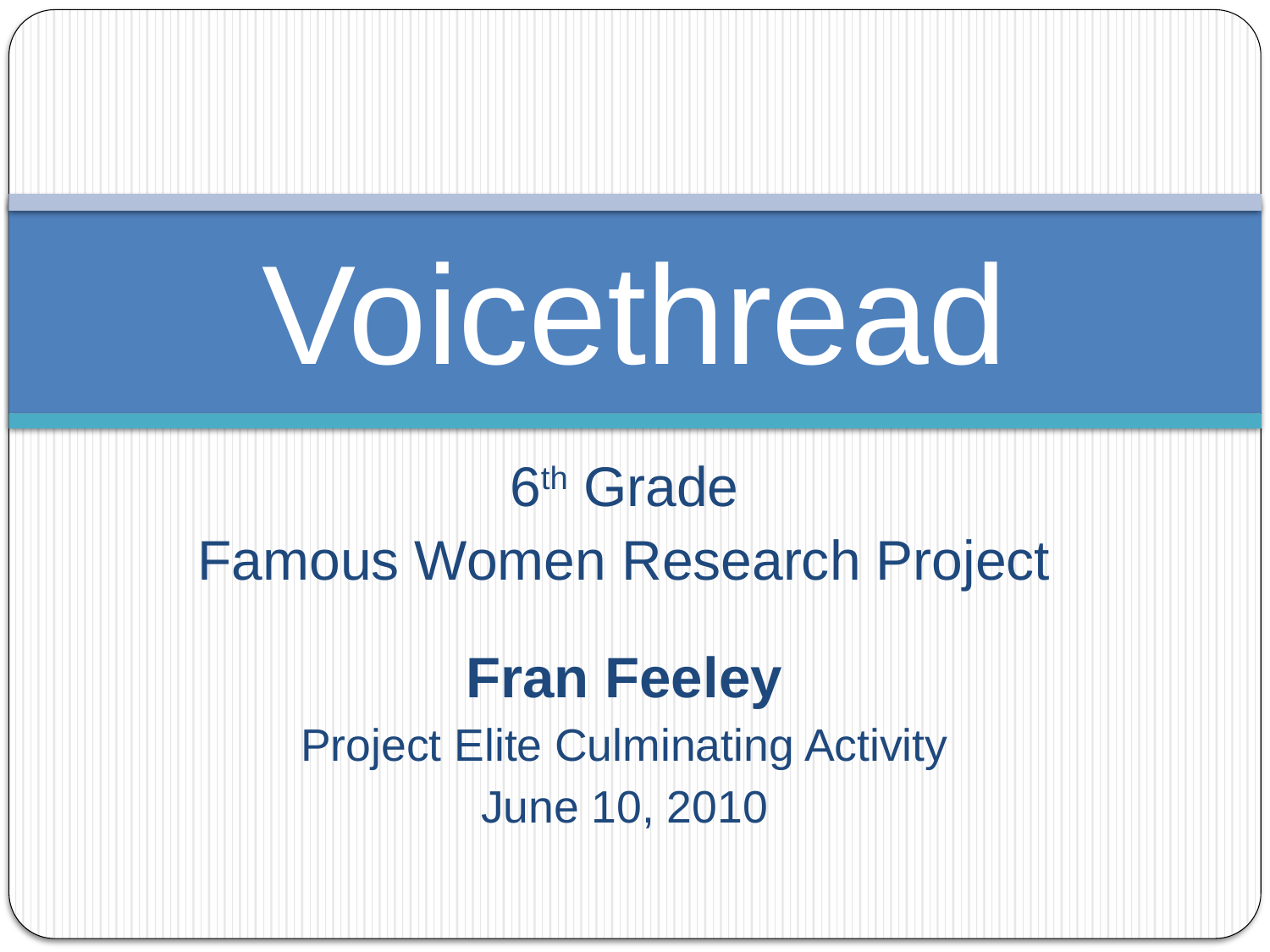

# Voicethread
6th Grade
Famous Women Research Project

Fran Feeley
Project Elite Culminating Activity
June 10, 2010